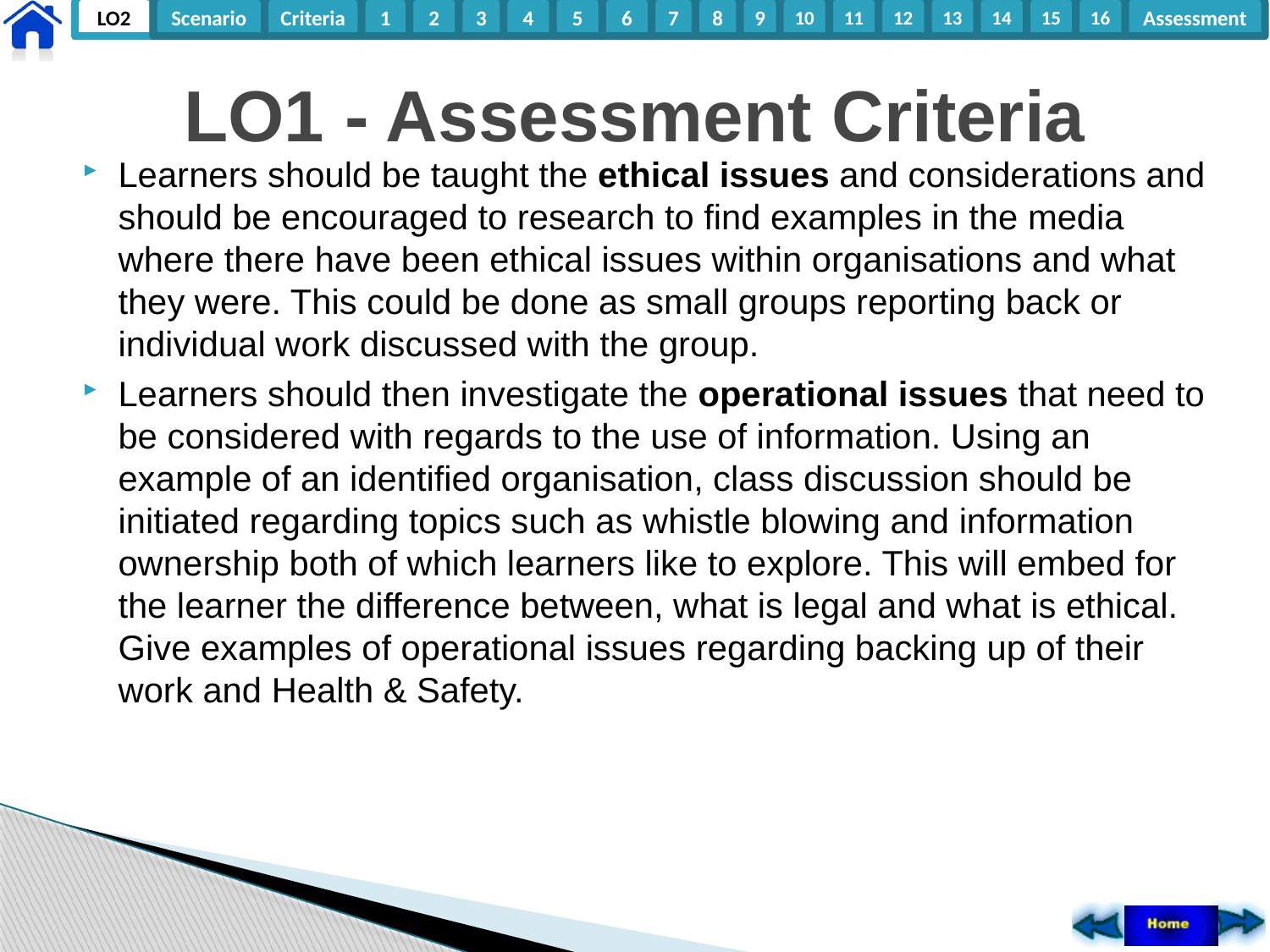

# LO1 - Assessment Criteria
Learners should be taught the ethical issues and considerations and should be encouraged to research to find examples in the media where there have been ethical issues within organisations and what they were. This could be done as small groups reporting back or individual work discussed with the group.
Learners should then investigate the operational issues that need to be considered with regards to the use of information. Using an example of an identified organisation, class discussion should be initiated regarding topics such as whistle blowing and information ownership both of which learners like to explore. This will embed for the learner the difference between, what is legal and what is ethical. Give examples of operational issues regarding backing up of their work and Health & Safety.